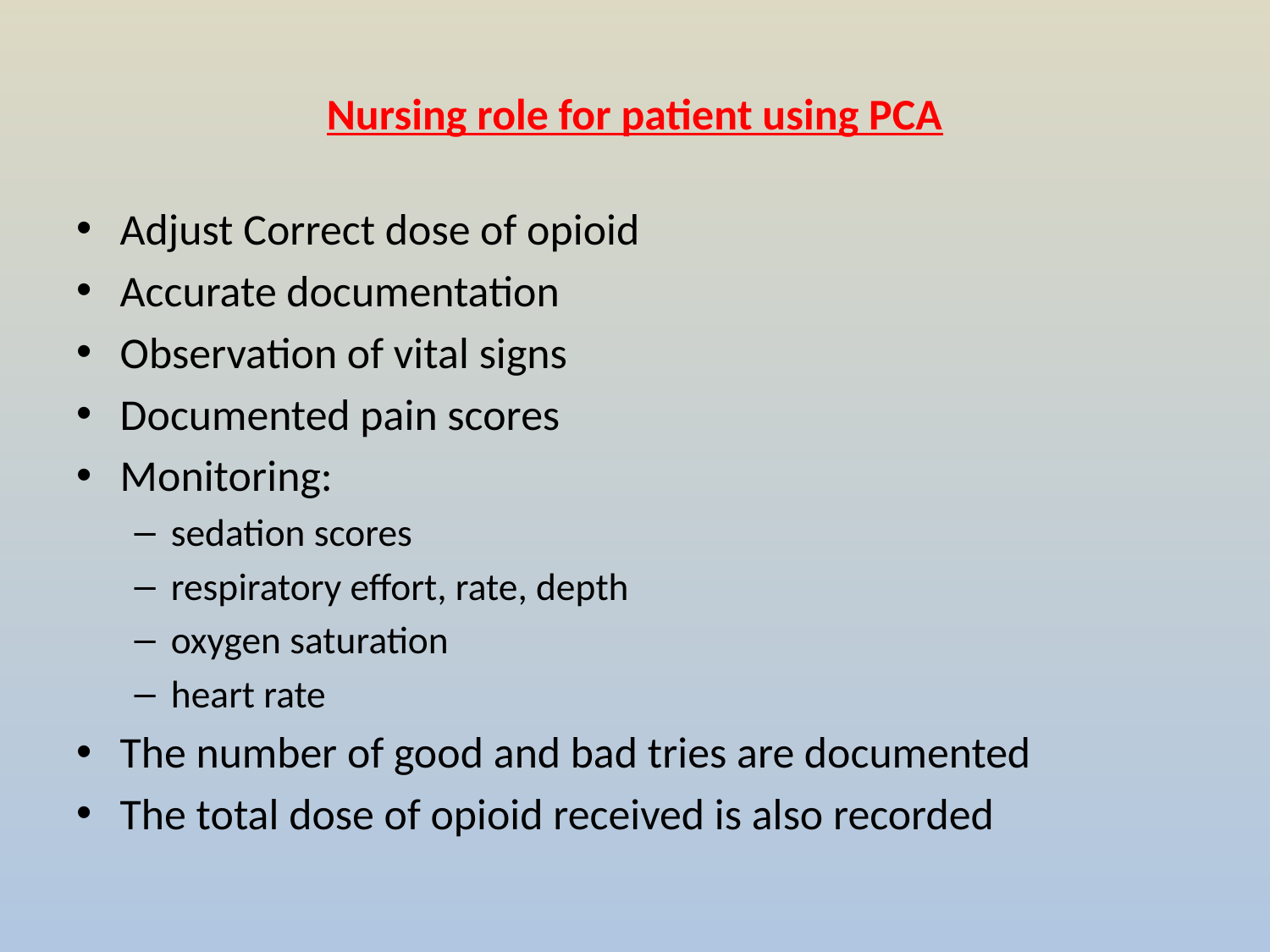

Nursing role for patient using PCA

Adjust Correct dose of opioid
Accurate documentation
Observation of vital signs
Documented pain scores
Monitoring:
sedation scores
respiratory effort, rate, depth
oxygen saturation
heart rate
The number of good and bad tries are documented
The total dose of opioid received is also recorded